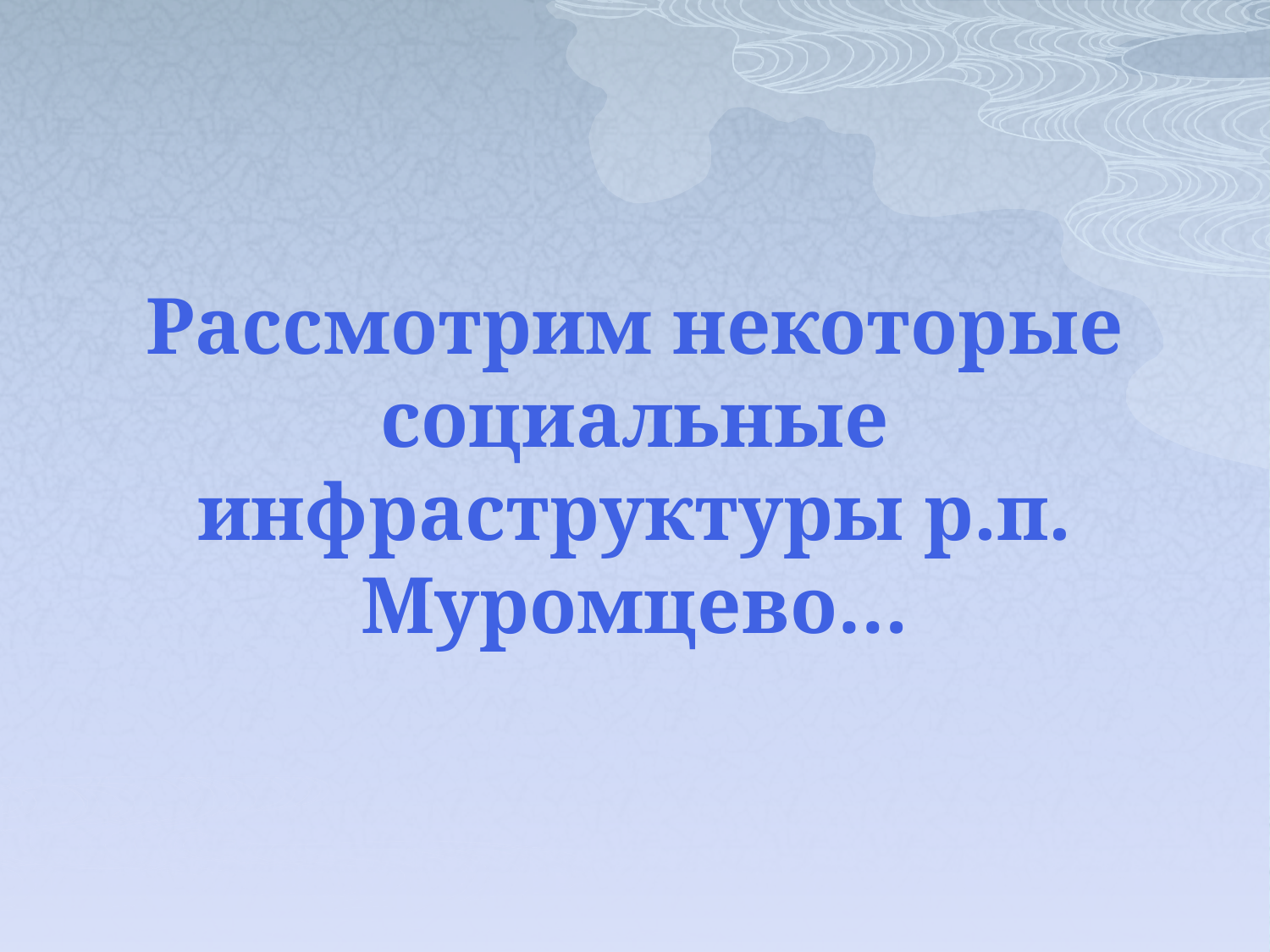

# Рассмотрим некоторые социальные инфраструктуры р.п. Муромцево…